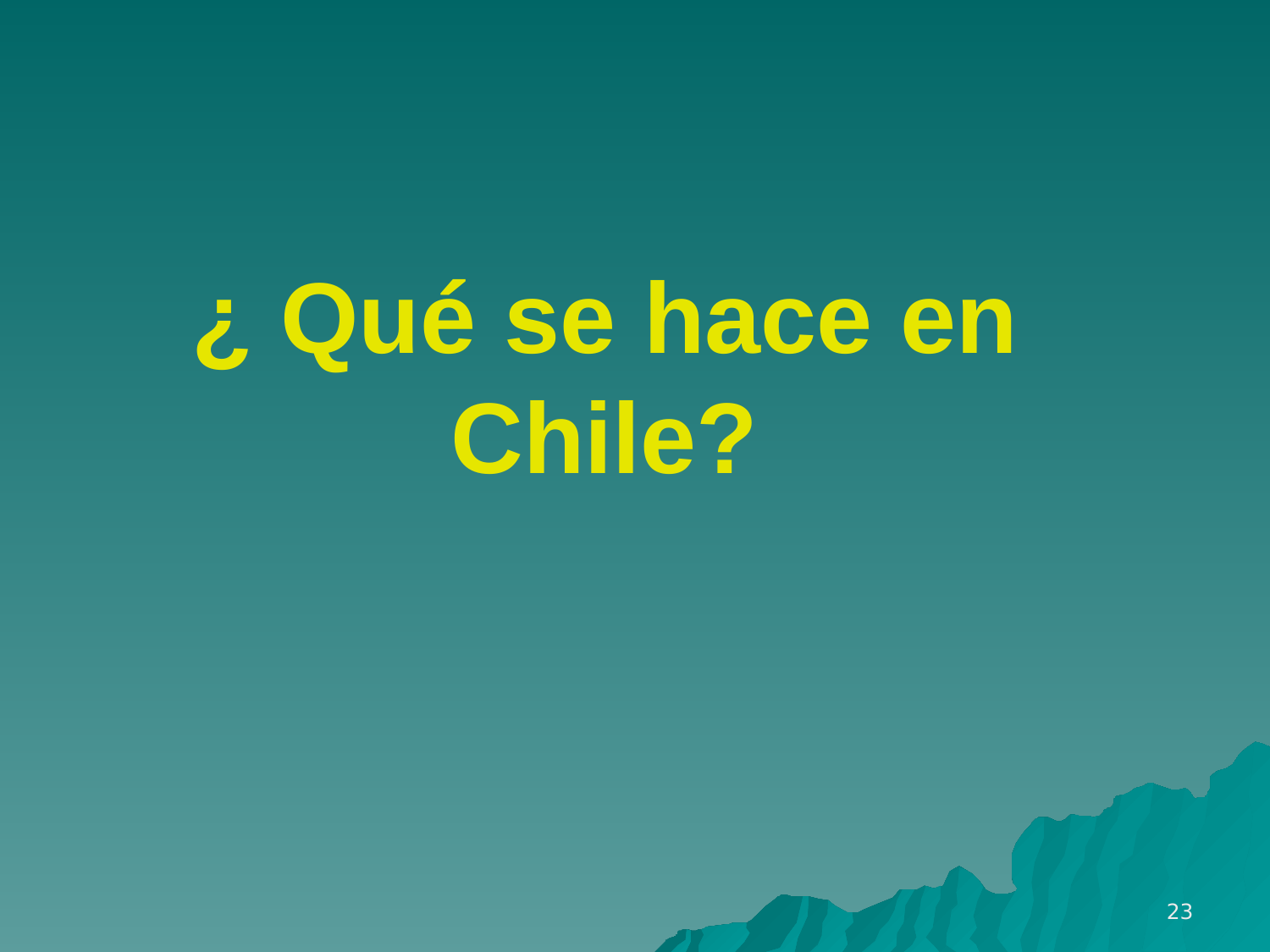

# ¿ Qué se hace en Chile?
23